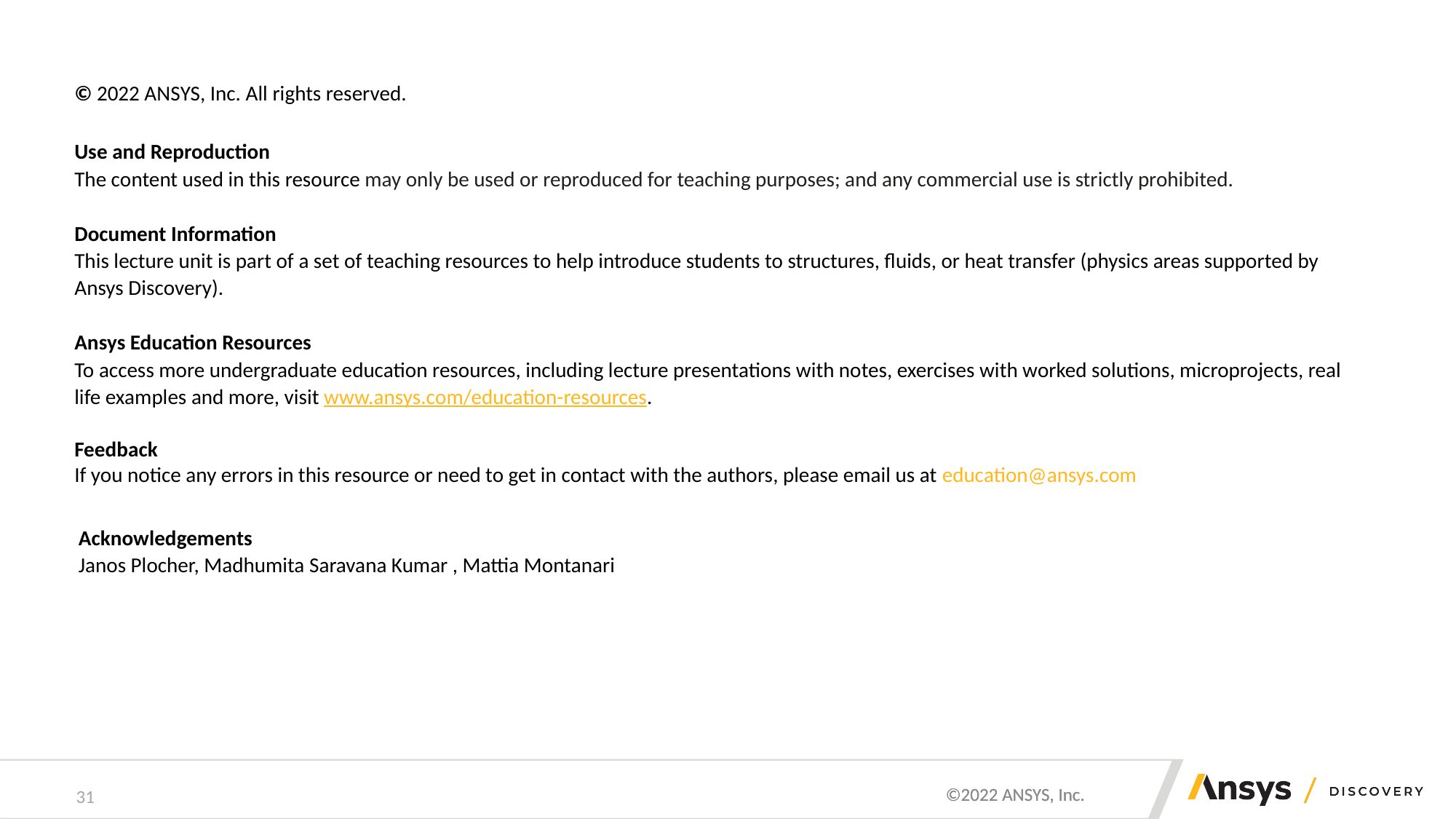

Acknowledgements

Janos Plocher, Madhumita Saravana Kumar , Mattia Montanari
31